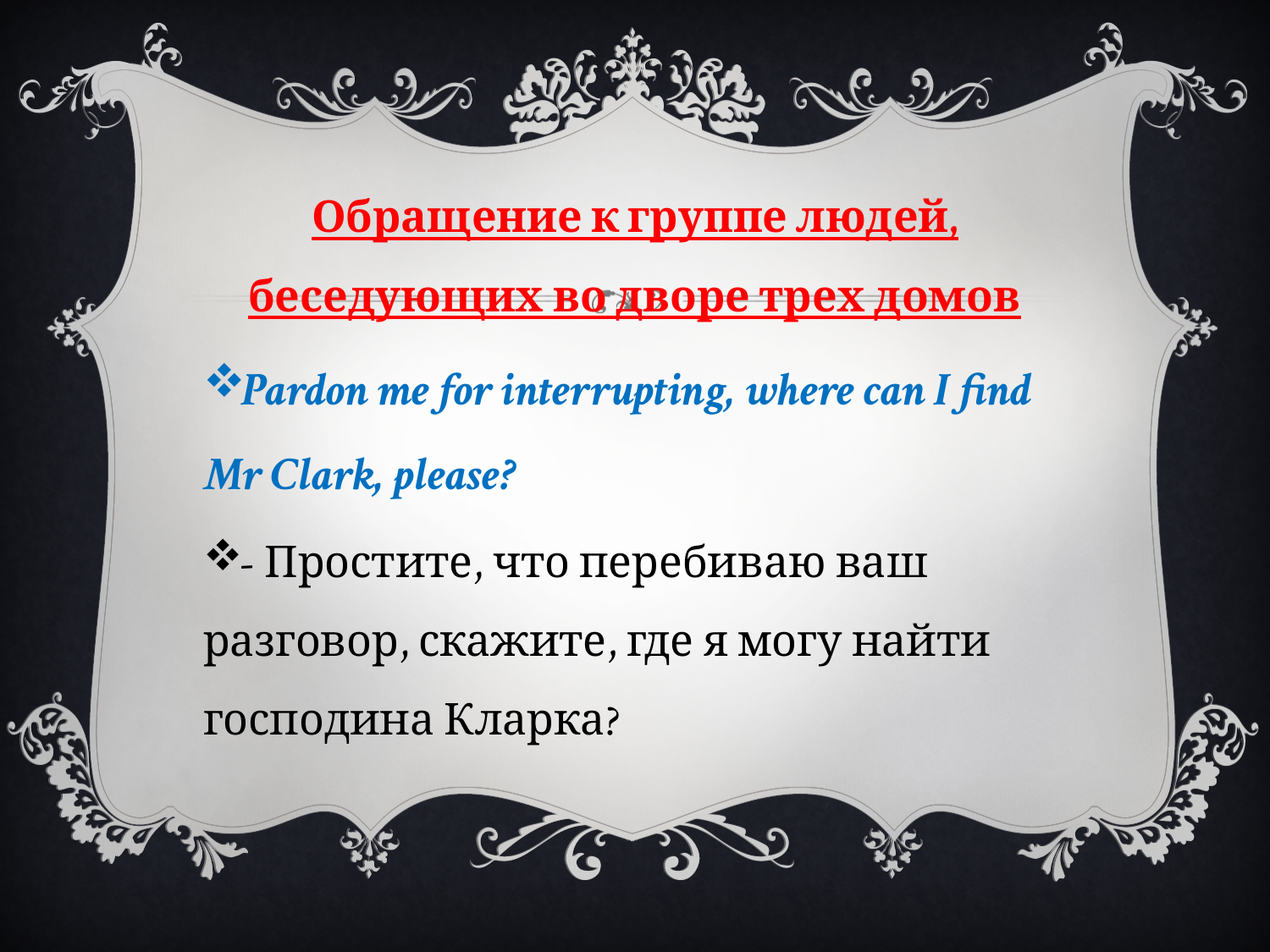

Обращение к группе людей, беседующих во дворе трех домов
Pardon me for interrupting, where can I find Mr Clark, please?
- Простите, что перебиваю ваш разговор, скажите, где я могу найти господина Кларка?

#